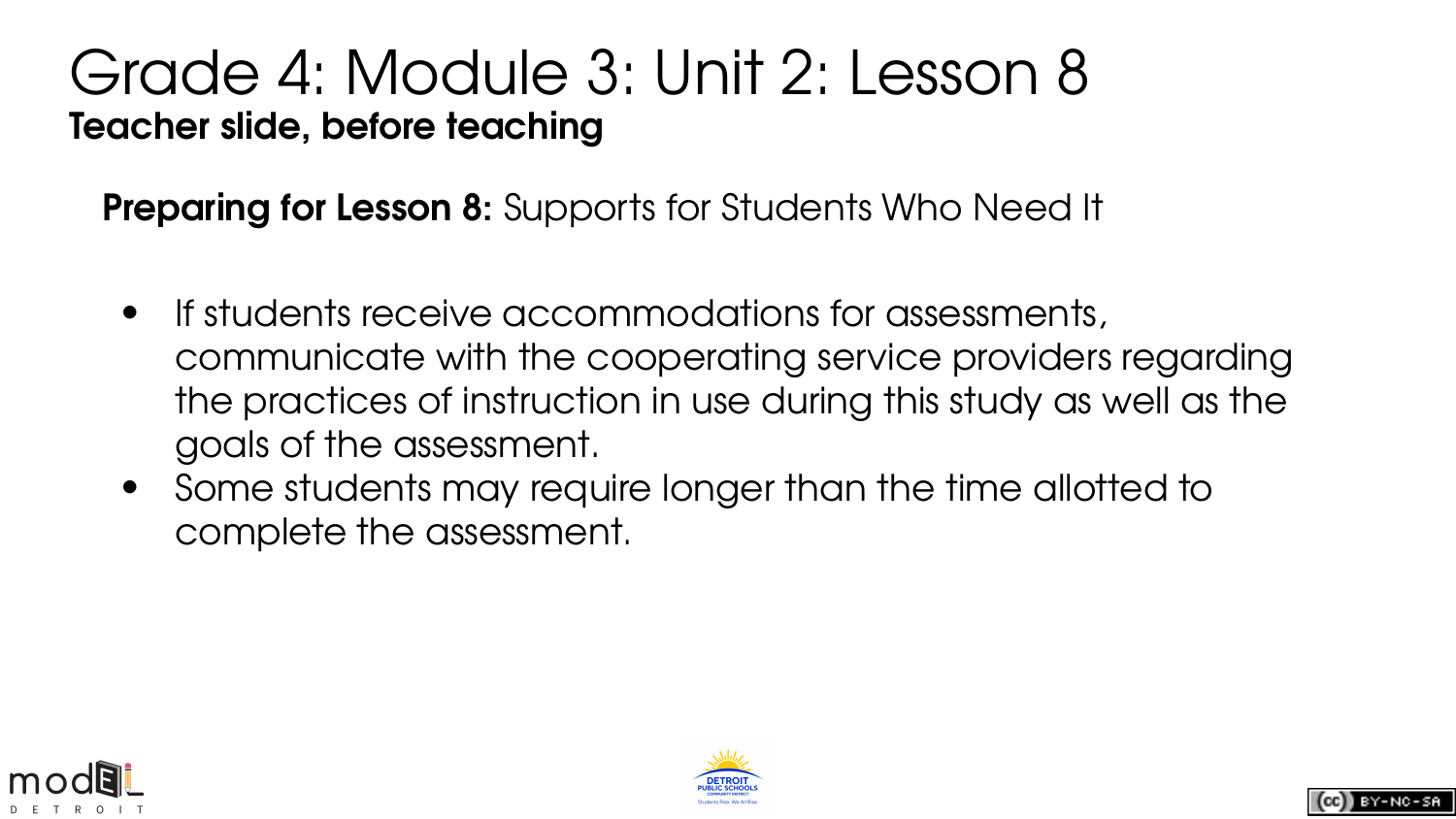

# Grade 4: Module 3: Unit 2: Lesson 8
Teacher slide, before teaching

Preparing for Lesson 8: Supports for Students Who Need It

If students receive accommodations for assessments, communicate with the cooperating service providers regarding the practices of instruction in use during this study as well as the goals of the assessment.
Some students may require longer than the time allotted to complete the assessment.